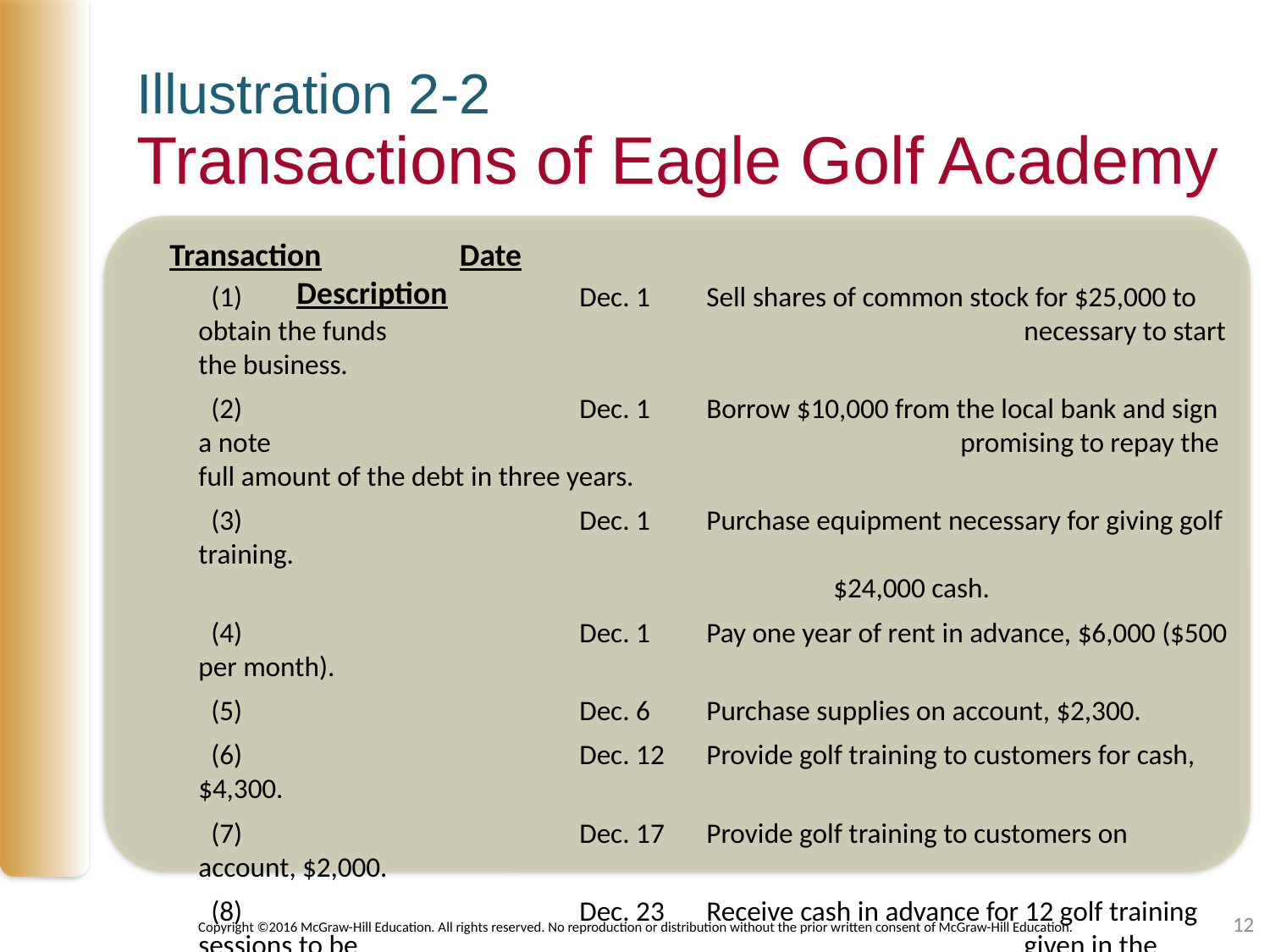

Illustration 2-2
Transactions of Eagle Golf Academy

Transaction	     Date					Description
  (1)			Dec. 1	Sell shares of common stock for $25,000 to obtain the funds 					          necessary to start the business.
  (2)			Dec. 1	Borrow $10,000 from the local bank and sign a note 					                    promising to repay the full amount of the debt in three years.
  (3)			Dec. 1	Purchase equipment necessary for giving golf training.
					$24,000 cash.
  (4)			Dec. 1	Pay one year of rent in advance, $6,000 ($500 per month).
  (5)			Dec. 6	Purchase supplies on account, $2,300.
  (6)			Dec. 12	Provide golf training to customers for cash, $4,300.
  (7)			Dec. 17	Provide golf training to customers on account, $2,000.
  (8)			Dec. 23	Receive cash in advance for 12 golf training sessions to be 					          given in the future, $600.
  (9)			Dec. 28	Pay salaries to employees, $2,800.
(10)			Dec. 30	Pay cash dividends of $200 to shareholders.

12
Copyright ©2016 McGraw-Hill Education. All rights reserved. No reproduction or distribution without the prior written consent of McGraw-Hill Education.